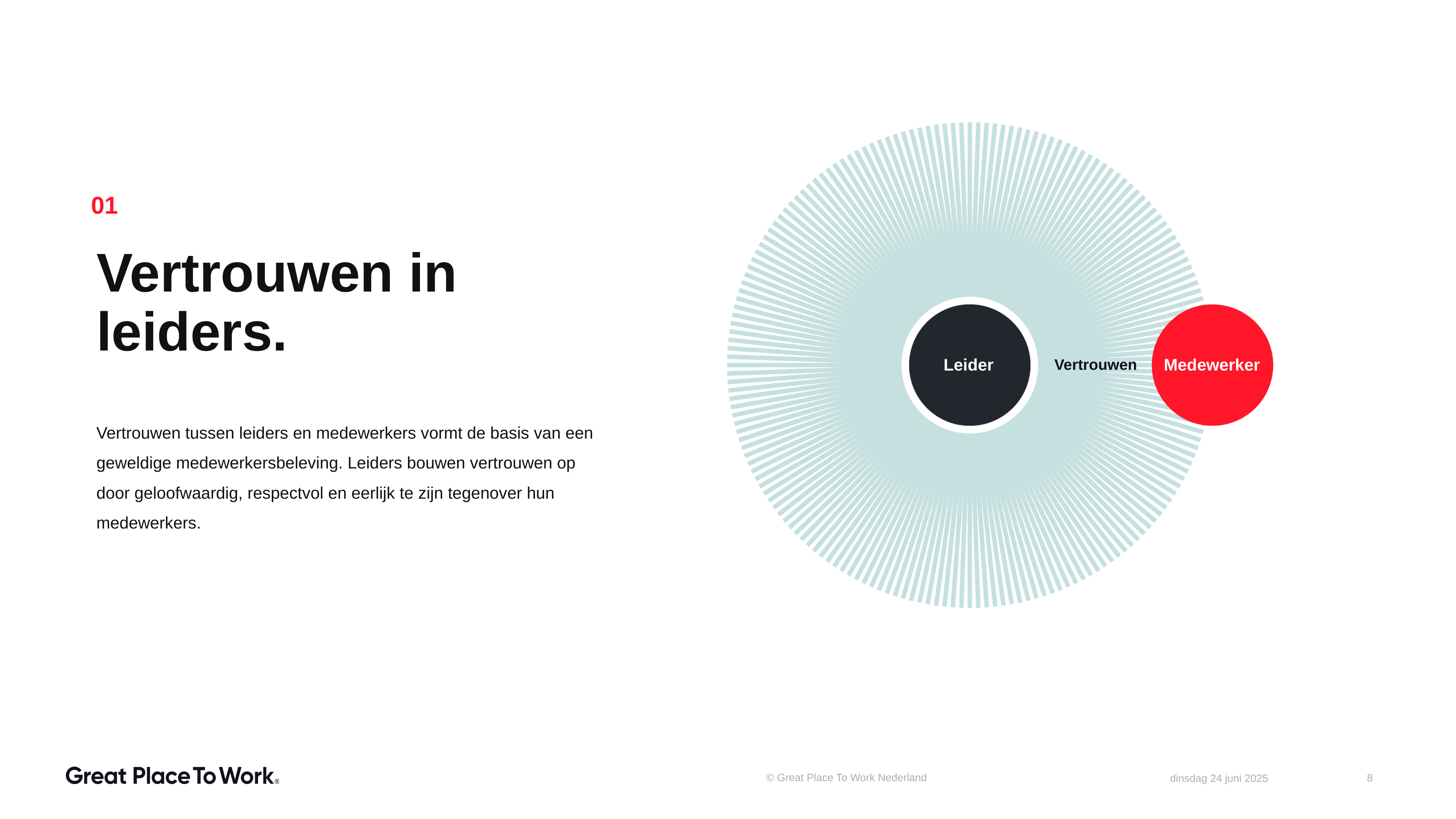

© Great Place To Work Nederland
8
dinsdag 24 juni 2025